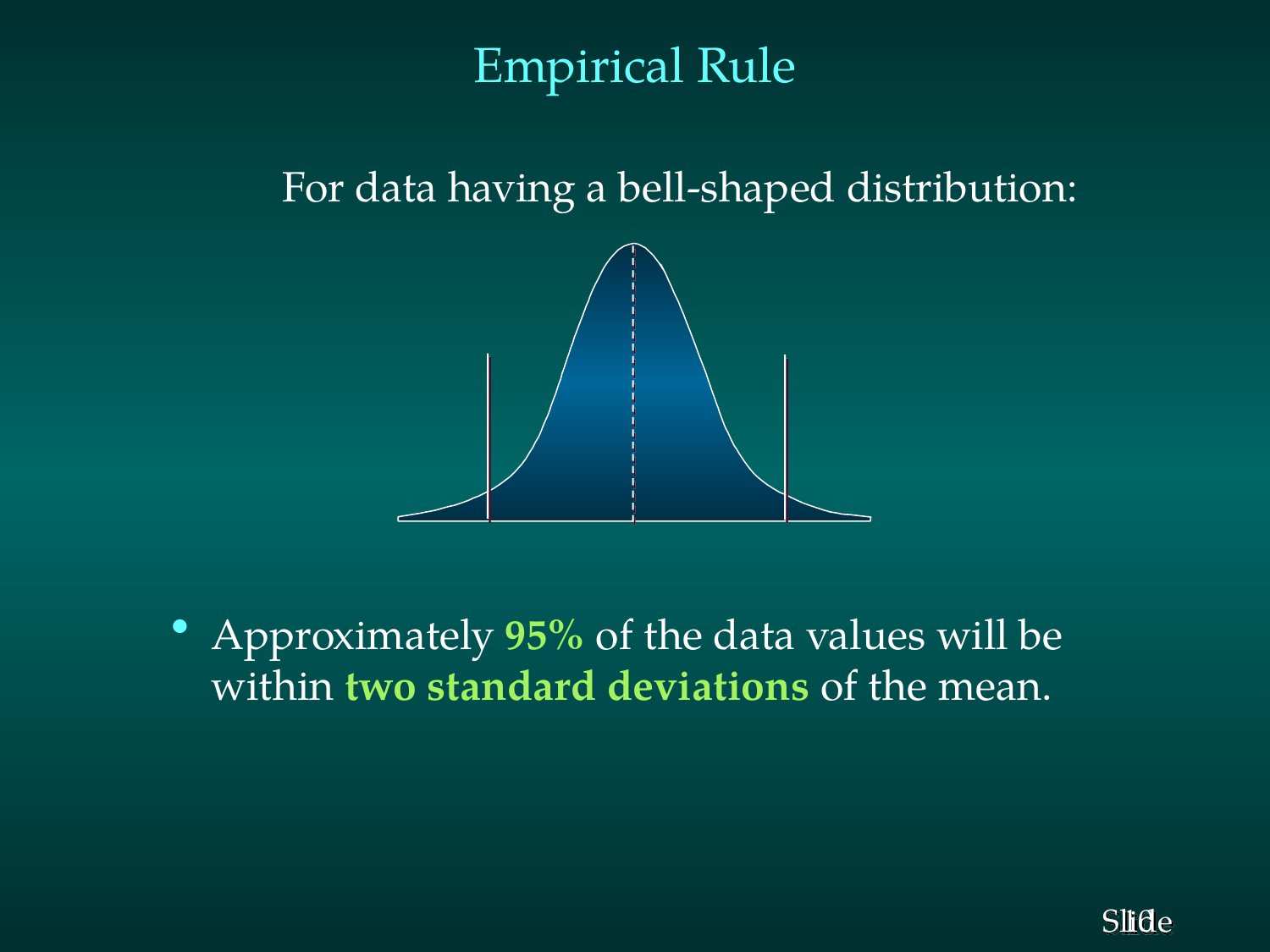

# Empirical Rule
		For data having a bell-shaped distribution:

Approximately 95% of the data values will be within two standard deviations of the mean.